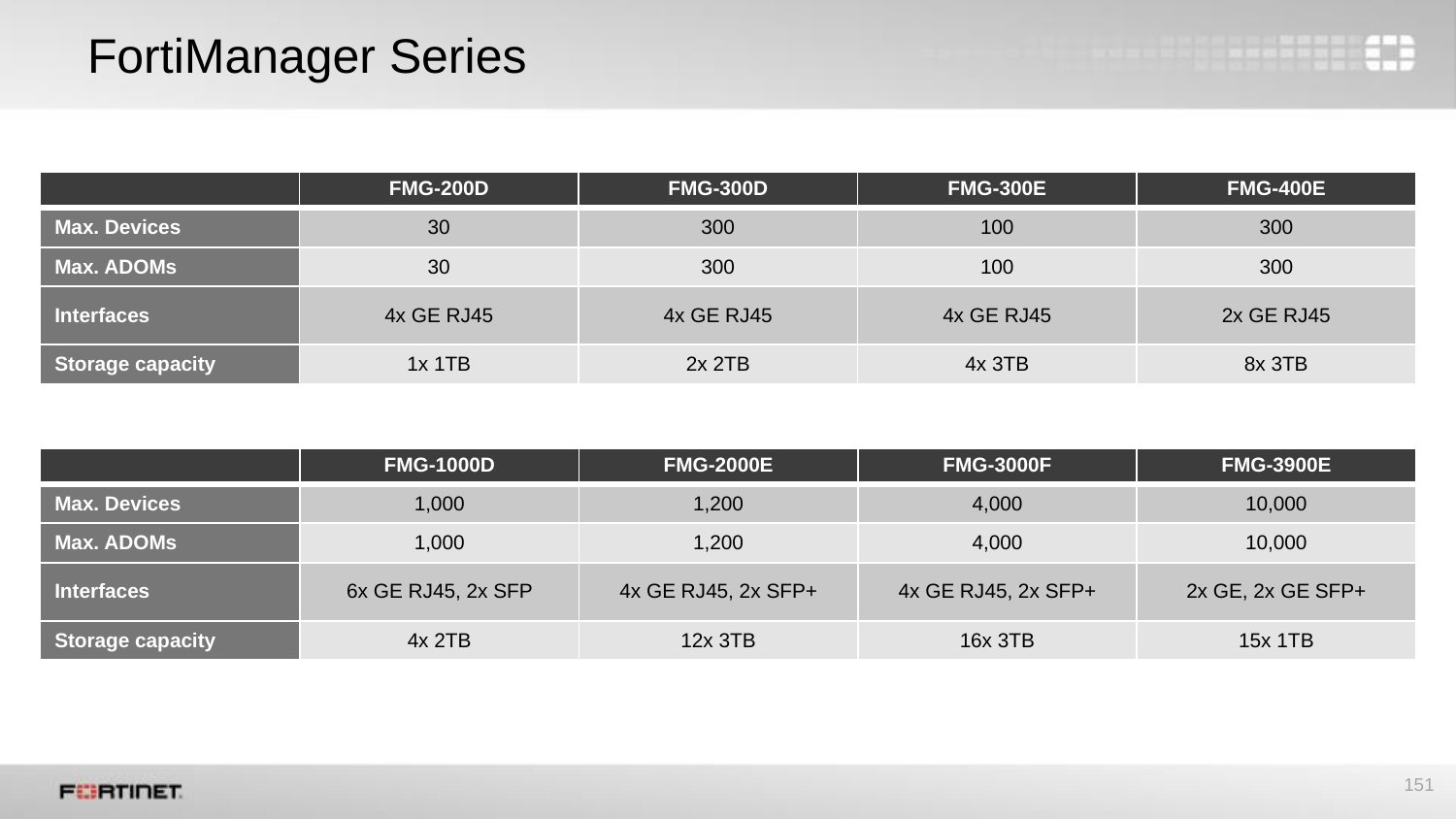

# FortiManager Series
|  | FMG-200D | FMG-300D | FMG-300E | FMG-400E |
| --- | --- | --- | --- | --- |
| Max. Devices | 30 | 300 | 100 | 300 |
| Max. ADOMs | 30 | 300 | 100 | 300 |
| Interfaces | 4x GE RJ45 | 4x GE RJ45 | 4x GE RJ45 | 2x GE RJ45 |
| Storage capacity | 1x 1TB | 2x 2TB | 4x 3TB | 8x 3TB |
|  | FMG-1000D | FMG-2000E | FMG-3000F | FMG-3900E |
| --- | --- | --- | --- | --- |
| Max. Devices | 1,000 | 1,200 | 4,000 | 10,000 |
| Max. ADOMs | 1,000 | 1,200 | 4,000 | 10,000 |
| Interfaces | 6x GE RJ45, 2x SFP | 4x GE RJ45, 2x SFP+ | 4x GE RJ45, 2x SFP+ | 2x GE, 2x GE SFP+ |
| Storage capacity | 4x 2TB | 12x 3TB | 16x 3TB | 15x 1TB |